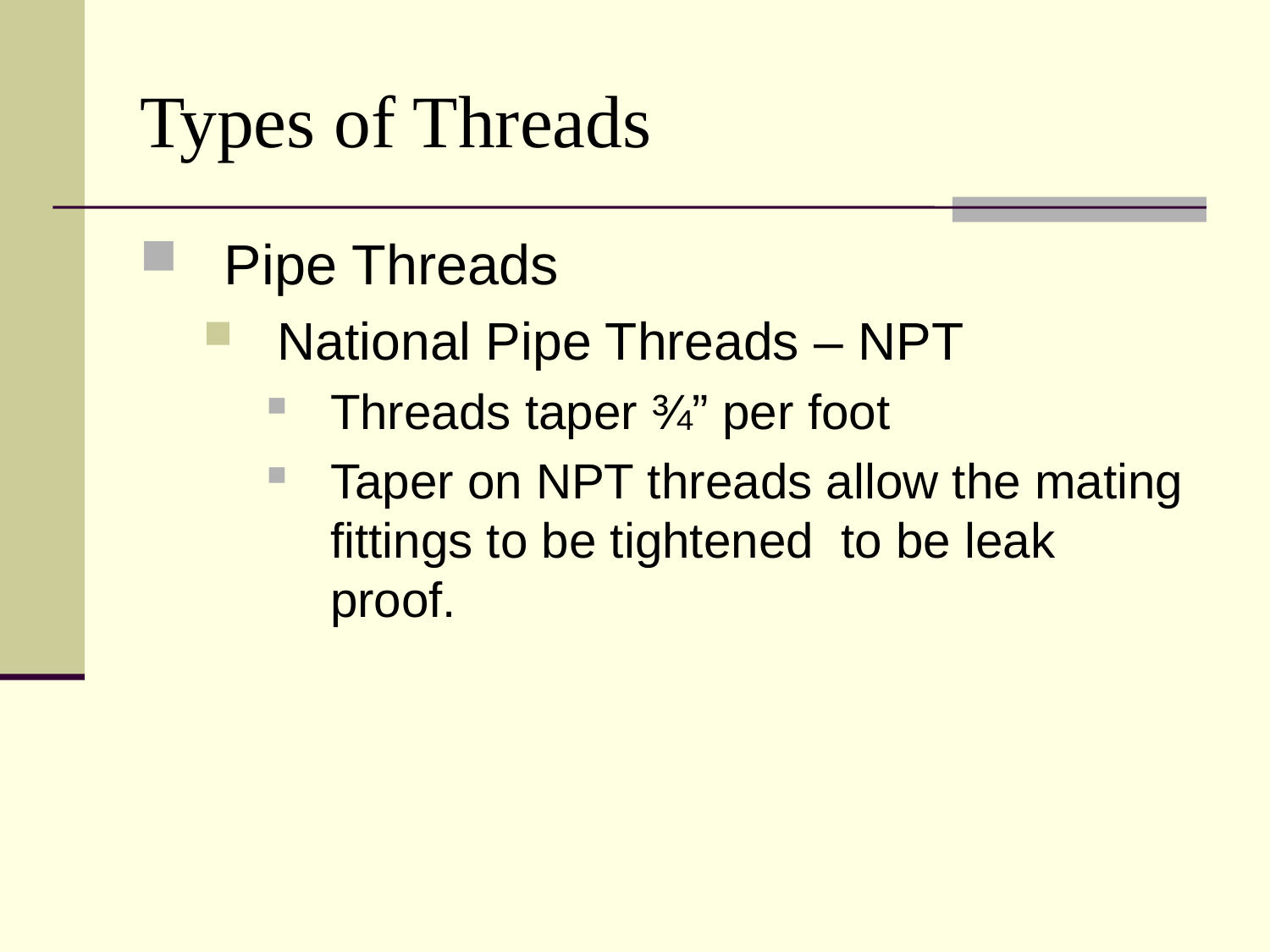

# Types of Threads
Pipe Threads
National Pipe Threads – NPT
Threads taper ¾” per foot
Taper on NPT threads allow the mating fittings to be tightened  to be leak proof.